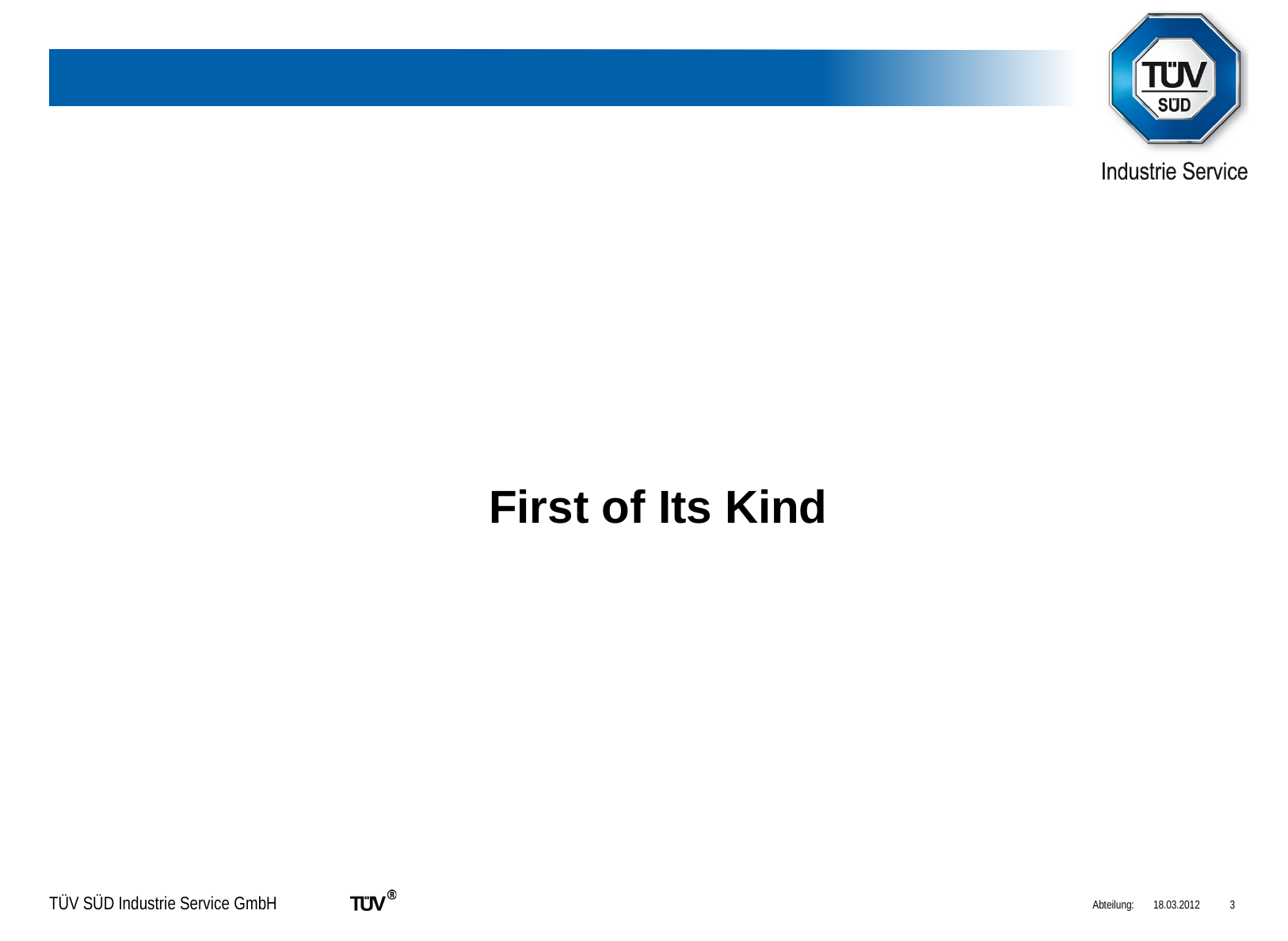

#

First of Its Kind
Abteilung:
18.03.2012
3